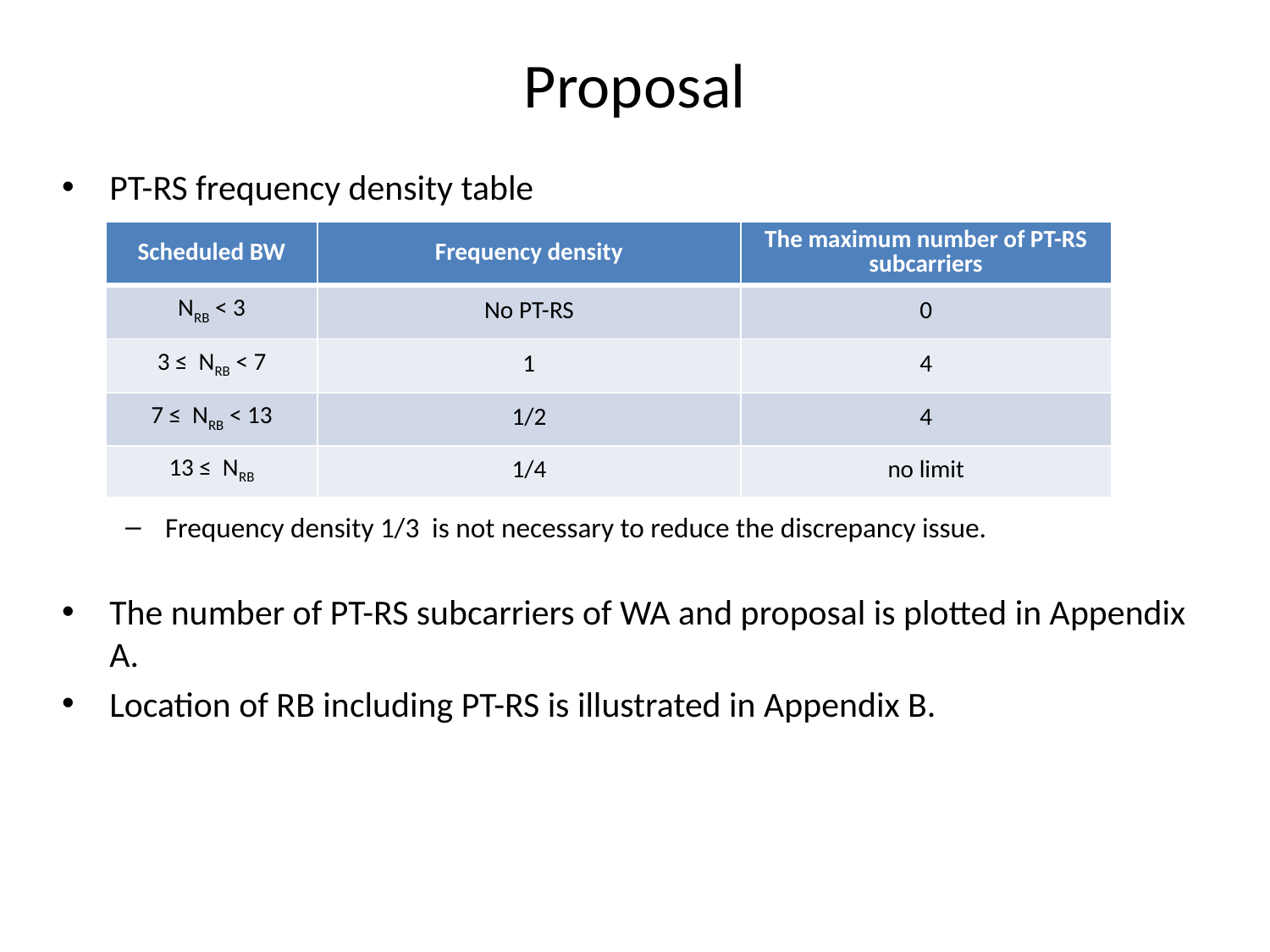

# Proposal
PT-RS frequency density table

Frequency density 1/3  is not necessary to reduce the discrepancy issue.

The number of PT-RS subcarriers of WA and proposal is plotted in Appendix A.
Location of RB including PT-RS is illustrated in Appendix B.
| Scheduled BW | Frequency density | The maximum number of PT-RS subcarriers |
| --- | --- | --- |
| NRB < 3 | No PT-RS | 0 |
| 3 ≤ NRB < 7 | 1 | 4 |
| 7 ≤ NRB < 13 | 1/2 | 4 |
| 13 ≤ NRB | 1/4 | no limit |